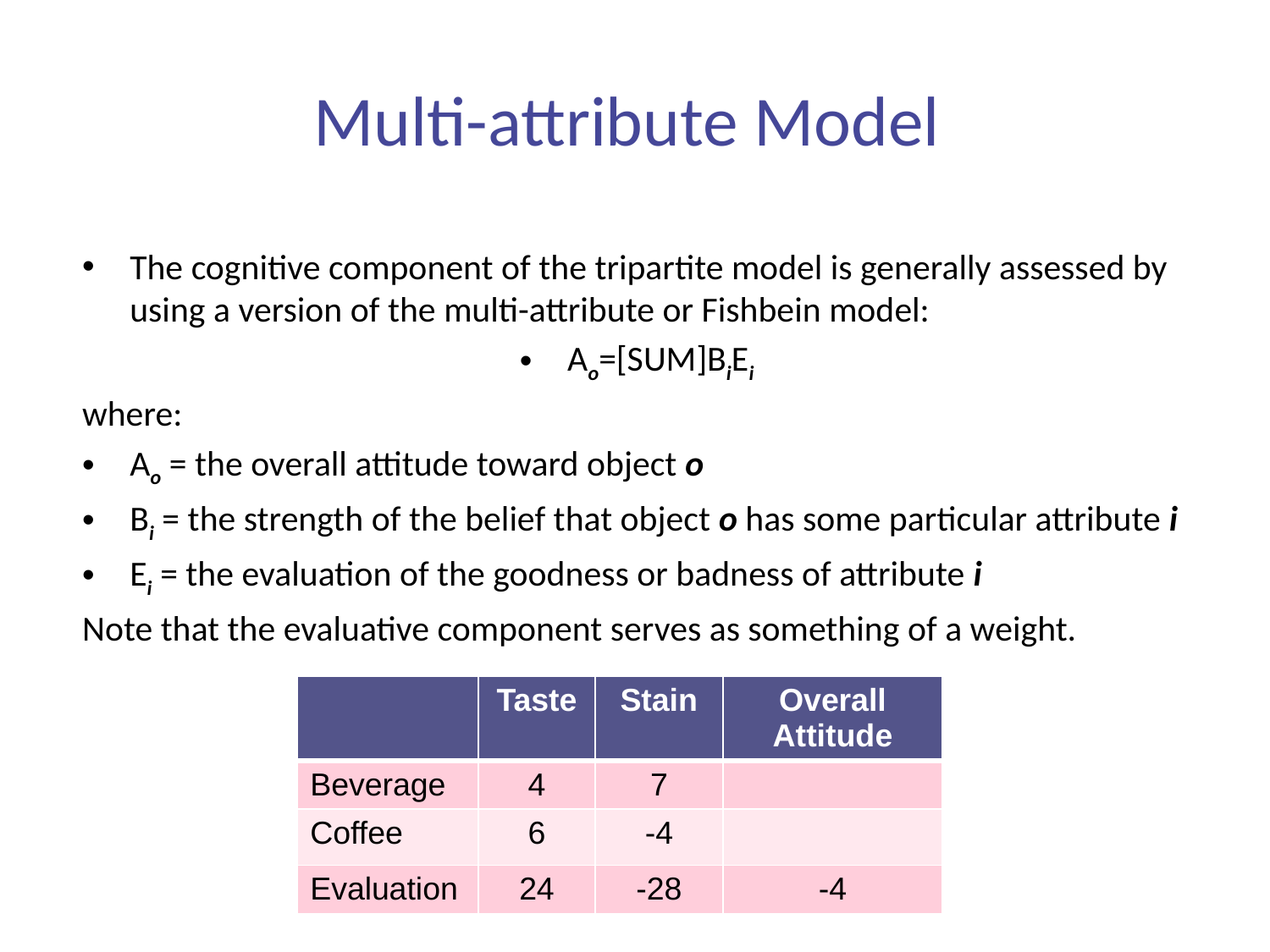

# Multi-attribute Model
The cognitive component of the tripartite model is generally assessed by using a version of the multi-attribute or Fishbein model:
Ao=[SUM]BiEi
where:
Ao = the overall attitude toward object o
Bi = the strength of the belief that object o has some particular attribute i
Ei = the evaluation of the goodness or badness of attribute i
Note that the evaluative component serves as something of a weight.

|  | Taste | Stain | Overall Attitude |
| --- | --- | --- | --- |
| Beverage | 4 | 7 |  |
| Coffee | 6 | -4 |  |
| Evaluation | 24 | -28 | -4 |